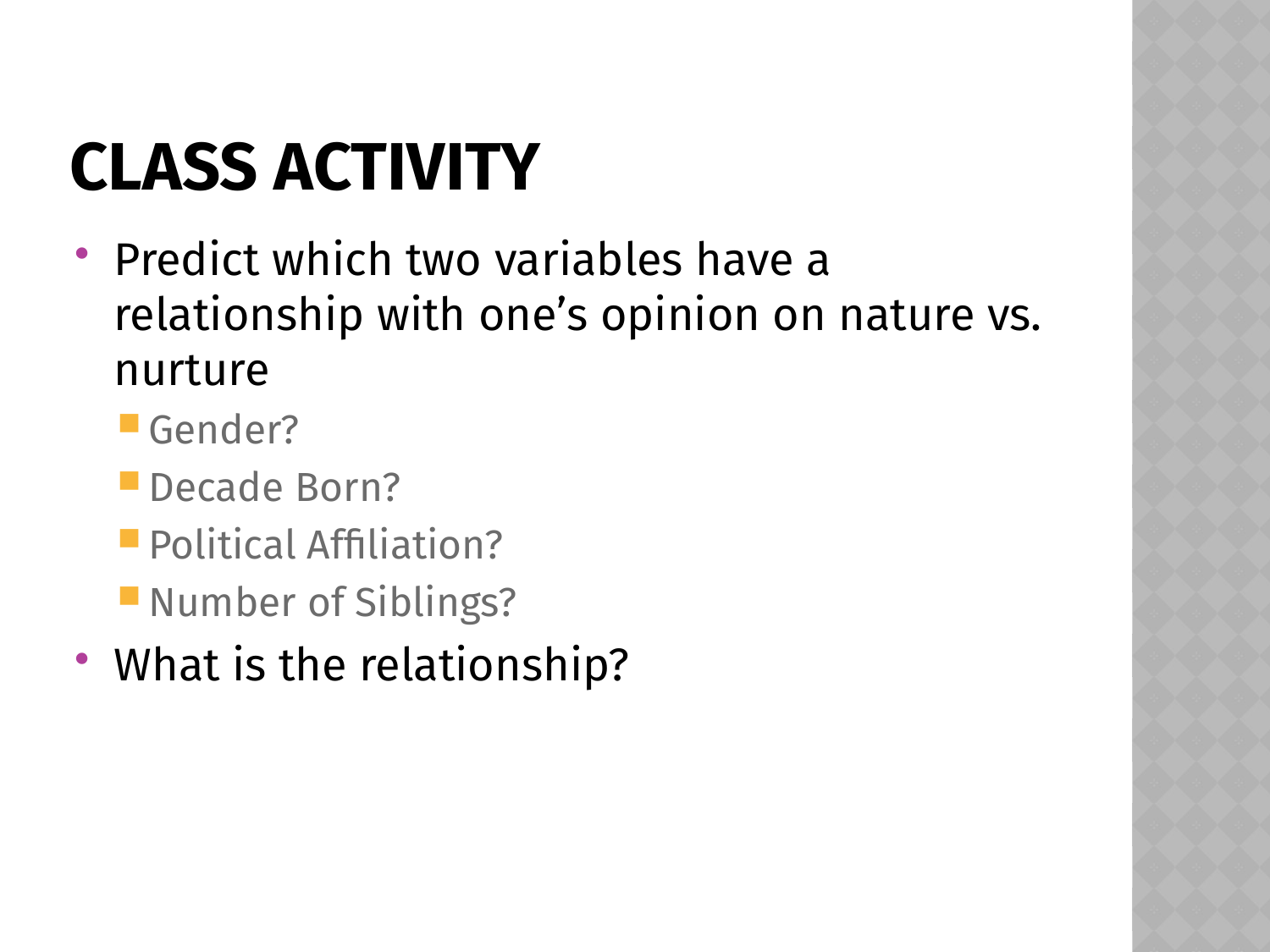

# Class activity
Predict which two variables have a relationship with one’s opinion on nature vs. nurture
Gender?
Decade Born?
Political Affiliation?
Number of Siblings?
What is the relationship?